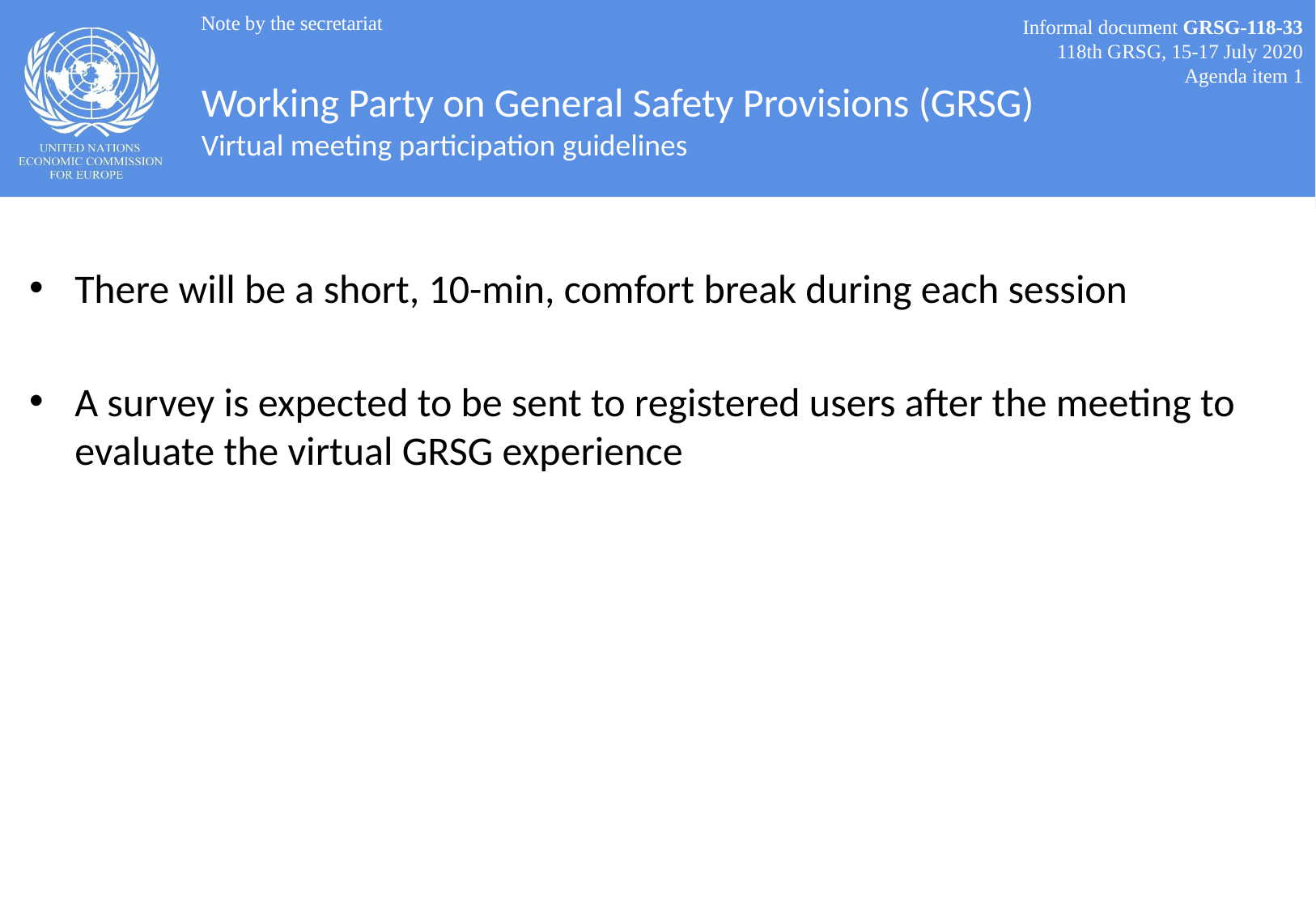

Note by the secretariat
Informal document GRSG-118-33
118th GRSG, 15-17 July 2020
Agenda item 1
# Working Party on General Safety Provisions (GRSG) Virtual meeting participation guidelines

There will be a short, 10-min, comfort break during each session

A survey is expected to be sent to registered users after the meeting to evaluate the virtual GRSG experience